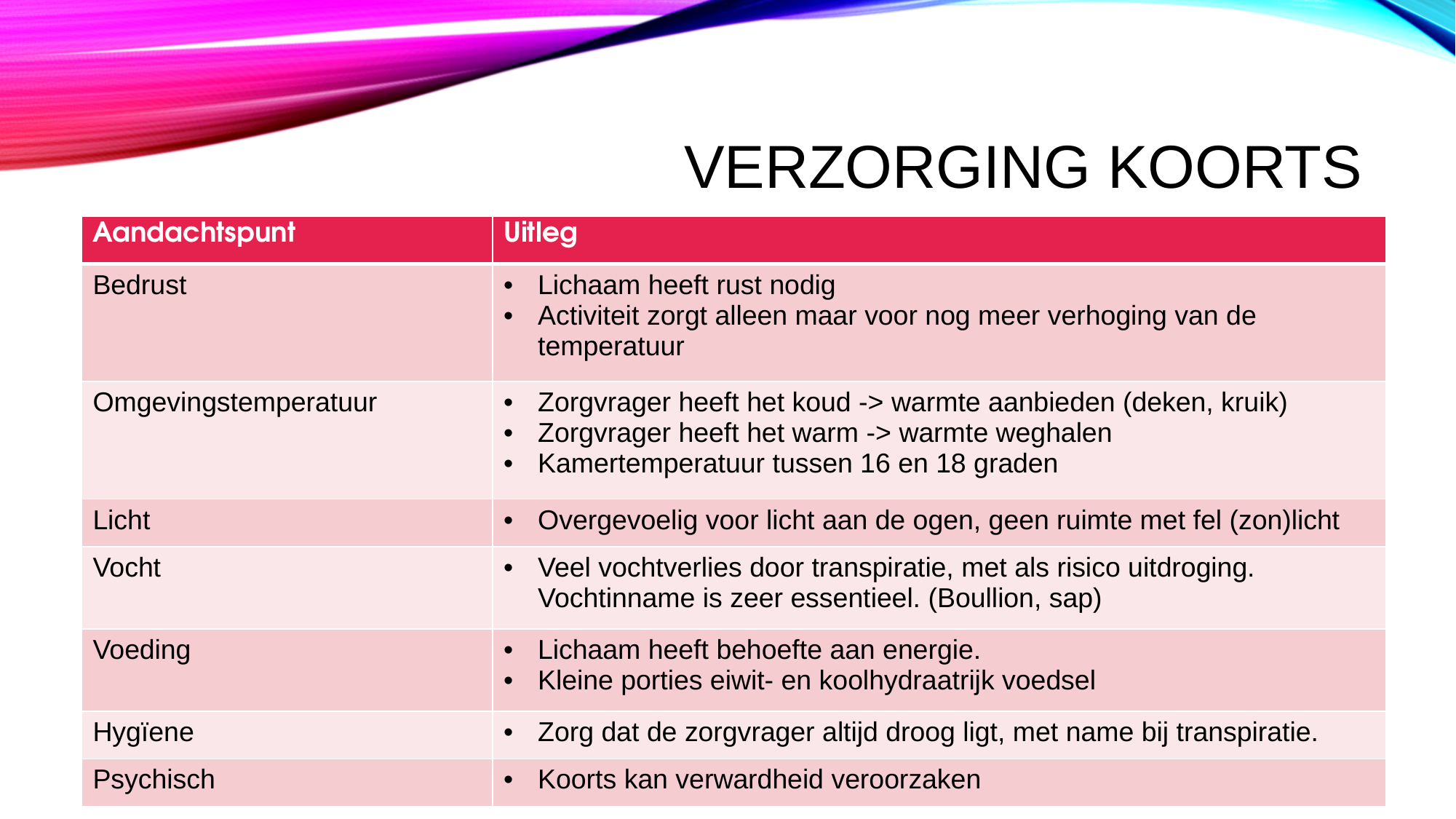

# Verzorging koorts
| Aandachtspunt | Uitleg |
| --- | --- |
| Bedrust | Lichaam heeft rust nodig Activiteit zorgt alleen maar voor nog meer verhoging van de temperatuur |
| Omgevingstemperatuur | Zorgvrager heeft het koud -> warmte aanbieden (deken, kruik) Zorgvrager heeft het warm -> warmte weghalen Kamertemperatuur tussen 16 en 18 graden |
| Licht | Overgevoelig voor licht aan de ogen, geen ruimte met fel (zon)licht |
| Vocht | Veel vochtverlies door transpiratie, met als risico uitdroging. Vochtinname is zeer essentieel. (Boullion, sap) |
| Voeding | Lichaam heeft behoefte aan energie. Kleine porties eiwit- en koolhydraatrijk voedsel |
| Hygïene | Zorg dat de zorgvrager altijd droog ligt, met name bij transpiratie. |
| Psychisch | Koorts kan verwardheid veroorzaken |